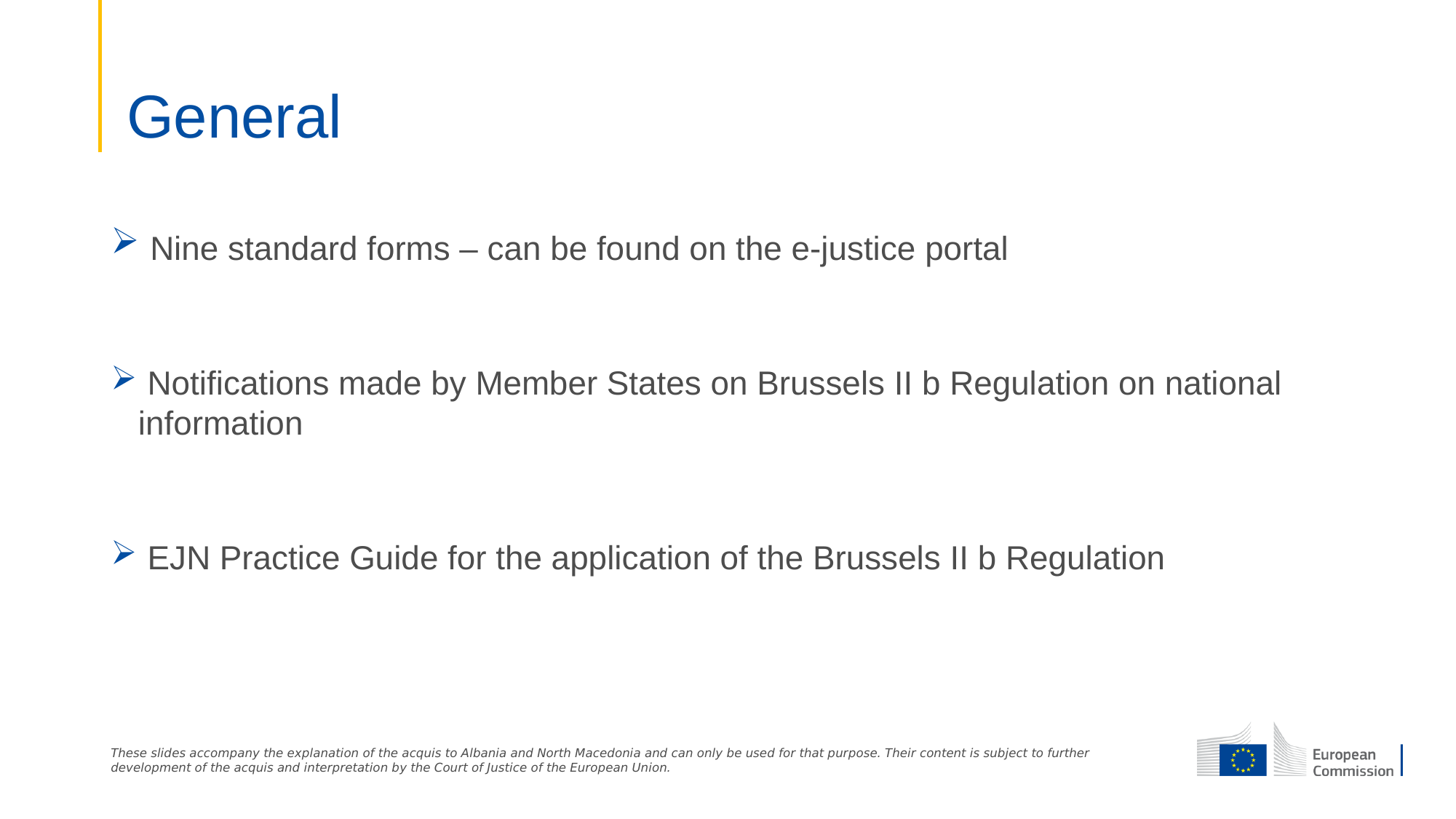

# General
 Nine standard forms – can be found on the e-justice portal

 Notifications made by Member States on Brussels II b Regulation on national     information

 EJN Practice Guide for the application of the Brussels II b Regulation